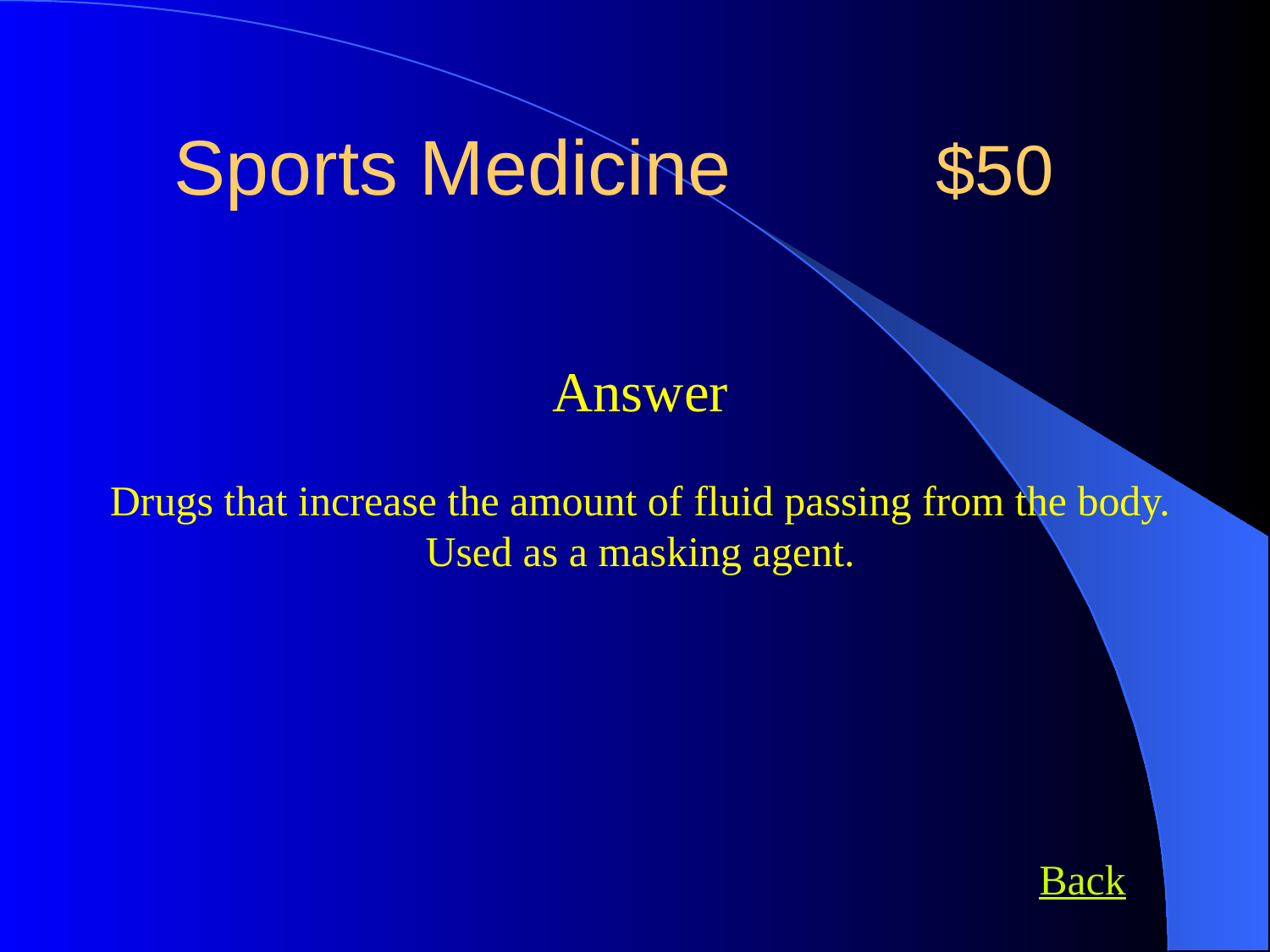

Sports Medicine 		$50
Answer

Drugs that increase the amount of fluid passing from the body. Used as a masking agent.

Back